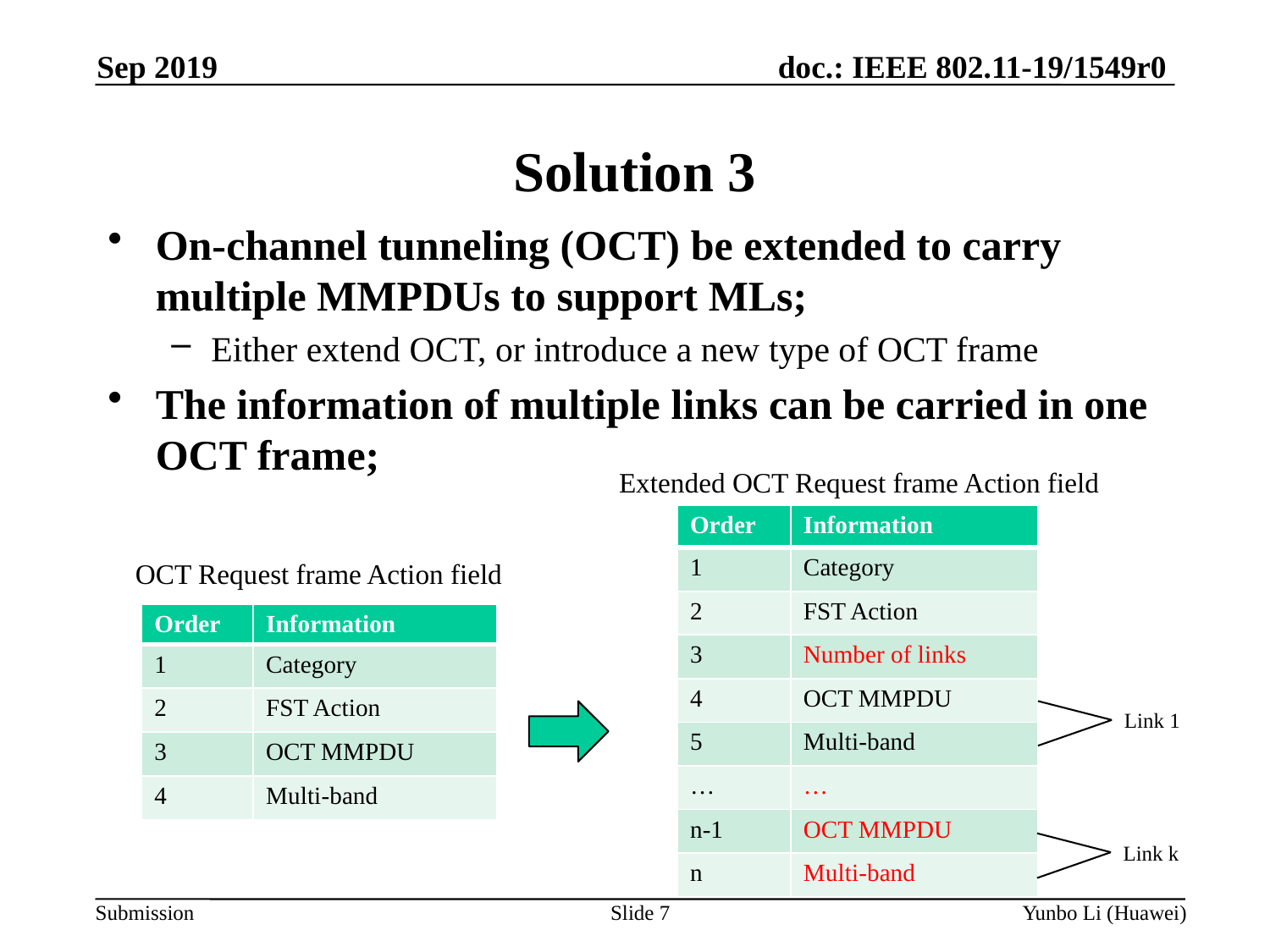

Sep 2019
Solution 3
On-channel tunneling (OCT) be extended to carry multiple MMPDUs to support MLs;
Either extend OCT, or introduce a new type of OCT frame
The information of multiple links can be carried in one OCT frame;
Extended OCT Request frame Action field
| Order | Information |
| --- | --- |
| 1 | Category |
| 2 | FST Action |
| 3 | Number of links |
| 4 | OCT MMPDU |
| 5 | Multi-band |
| … | … |
| n-1 | OCT MMPDU |
| n | Multi-band |
OCT Request frame Action field
| Order | Information |
| --- | --- |
| 1 | Category |
| 2 | FST Action |
| 3 | OCT MMPDU |
| 4 | Multi-band |

Link 1
Link k
Slide 7
Yunbo Li (Huawei)